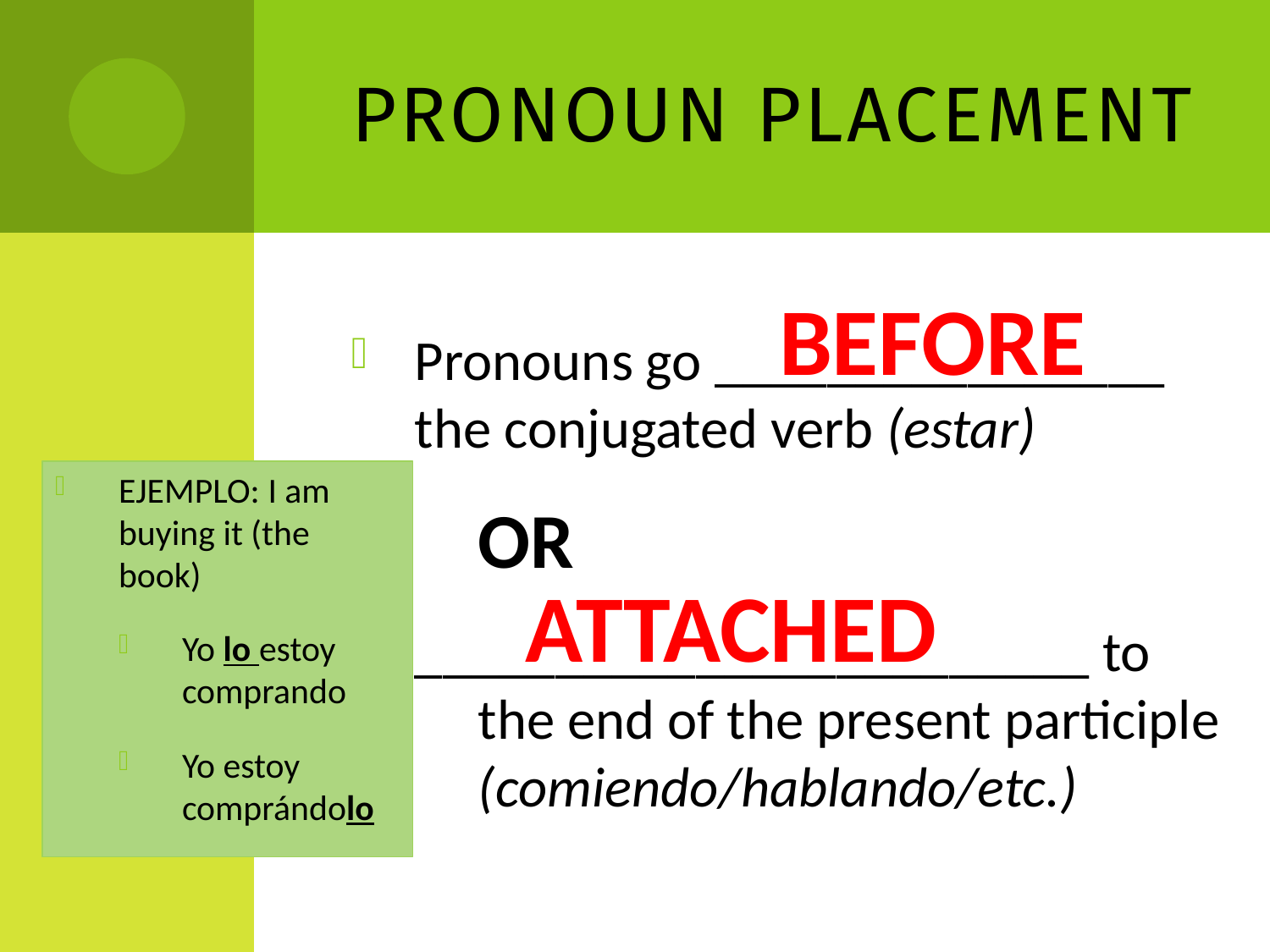

# Pronoun Placement
BEFORE
Pronouns go ________________ the conjugated verb (estar)
	OR
________________________ to the end of the present participle (comiendo/hablando/etc.)
EJEMPLO: I am buying it (the book)
Yo lo estoy comprando
Yo estoy comprándolo
ATTACHED